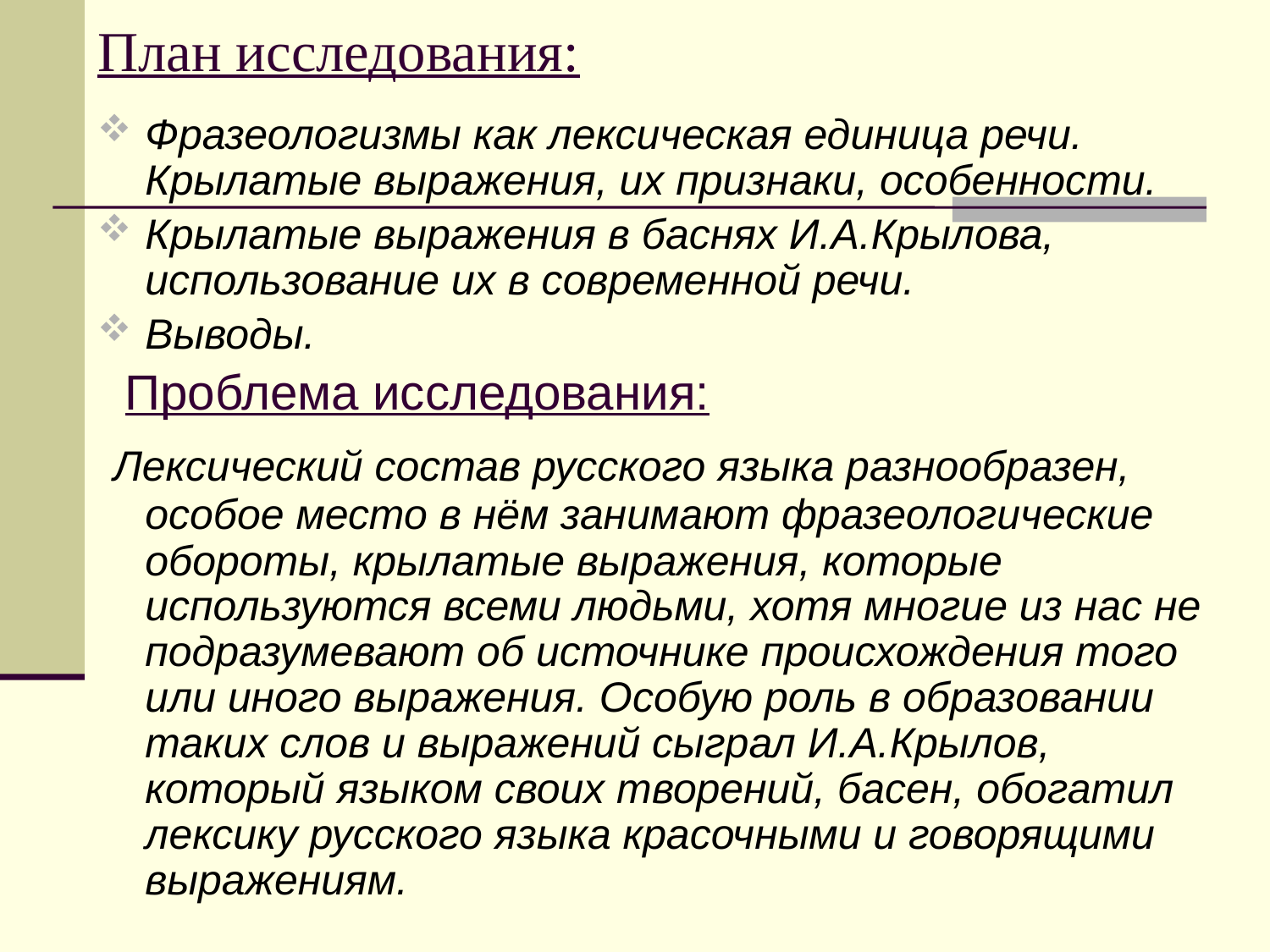

План исследования:
Фразеологизмы как лексическая единица речи. Крылатые выражения, их признаки, особенности.
Крылатые выражения в баснях И.А.Крылова, использование их в современной речи.
Выводы.
  Проблема исследования:
 Лексический состав русского языка разнообразен, особое место в нём занимают фразеологические обороты, крылатые выражения, которые используются всеми людьми, хотя многие из нас не подразумевают об источнике происхождения того или иного выражения. Особую роль в образовании таких слов и выражений сыграл И.А.Крылов, который языком своих творений, басен, обогатил лексику русского языка красочными и говорящими выражениям.